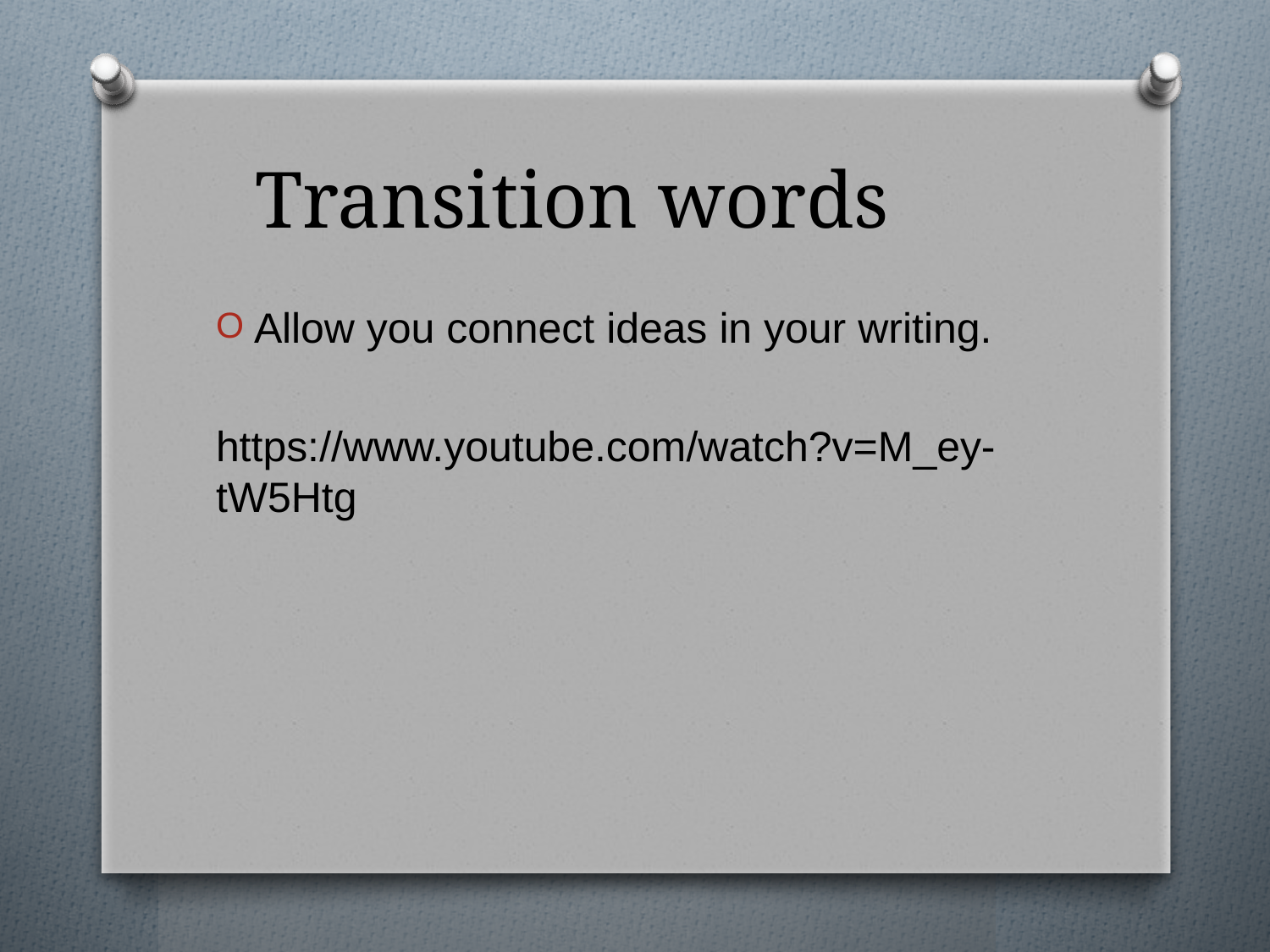

# Transition words
Allow you connect ideas in your writing.

https://www.youtube.com/watch?v=M_ey-tW5Htg